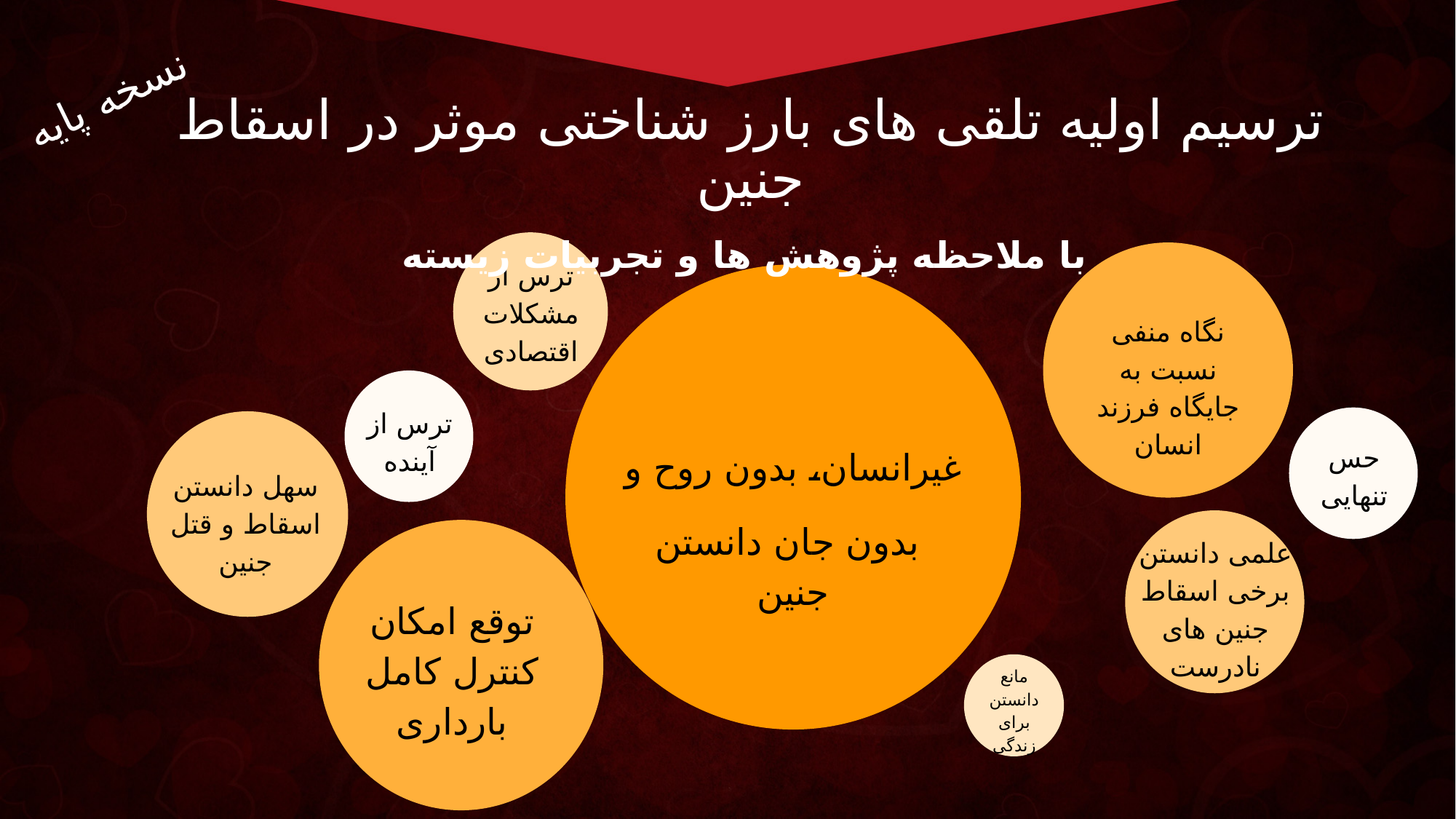

نسخه پایه
ترسیم اولیه تلقی های بارز شناختی موثر در اسقاط جنین
 با ملاحظه پژوهش ها و تجربیات زیسته

ترس از مشکلات اقتصادی

نگاه منفی نسبت به جایگاه فرزند انسان

ترس از آینده

حس تنهایی
غیرانسان، بدون روح و
 بدون جان دانستن جنین
سهل دانستن اسقاط و قتل جنین

علمی دانستن برخی اسقاط جنین های نادرست
توقع امکان کنترل کامل بارداری

مانع دانستن برای زندگی